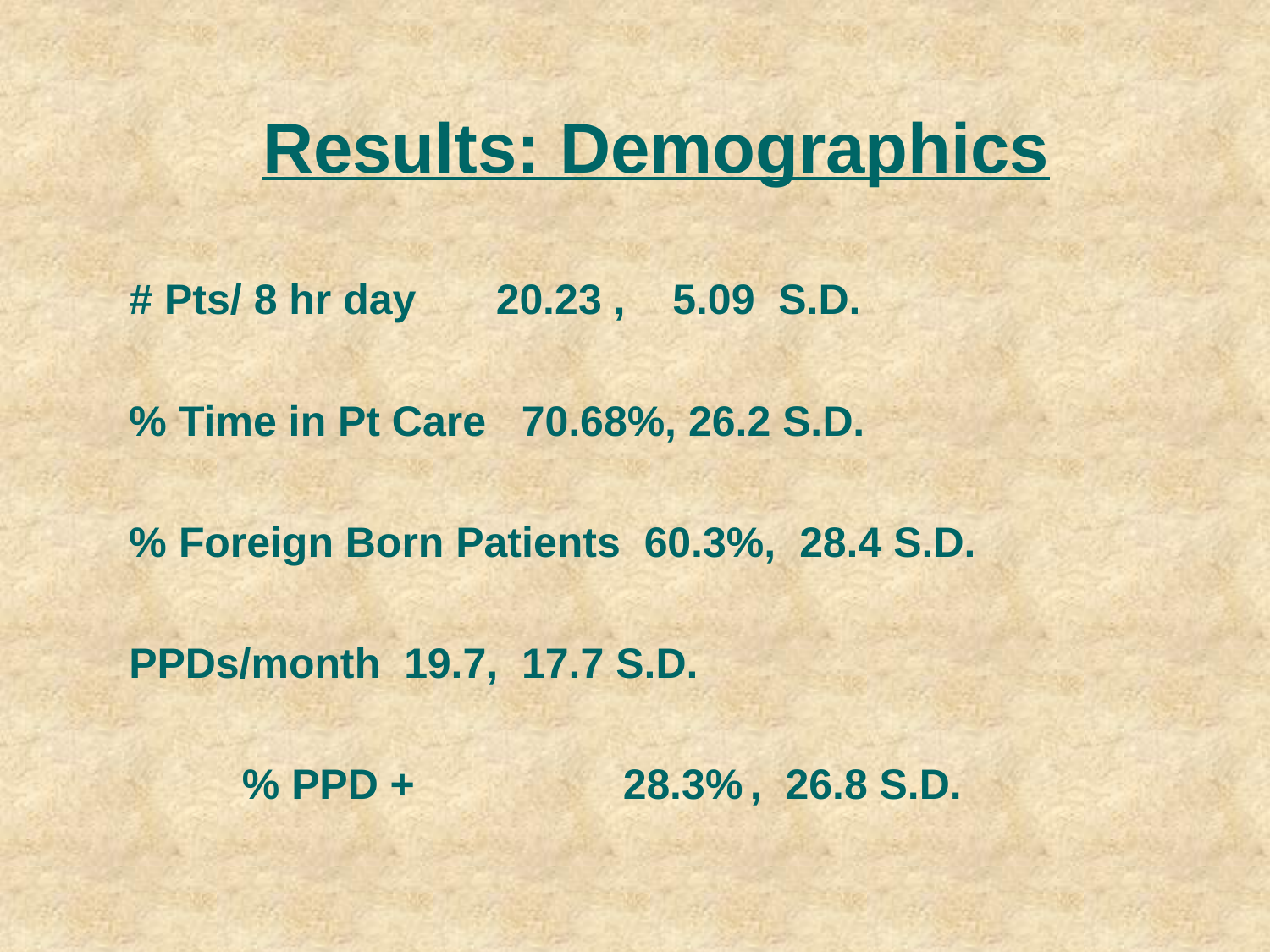

# Results: Demographics
# Pts/ 8 hr day	20.23 ,    5.09  S.D.
% Time in Pt Care   70.68%, 26.2 S.D.
% Foreign Born Patients  60.3%,  28.4 S.D.
PPDs/month  19.7,  17.7 S.D.
	% PPD +		28.3%	,  26.8 S.D.